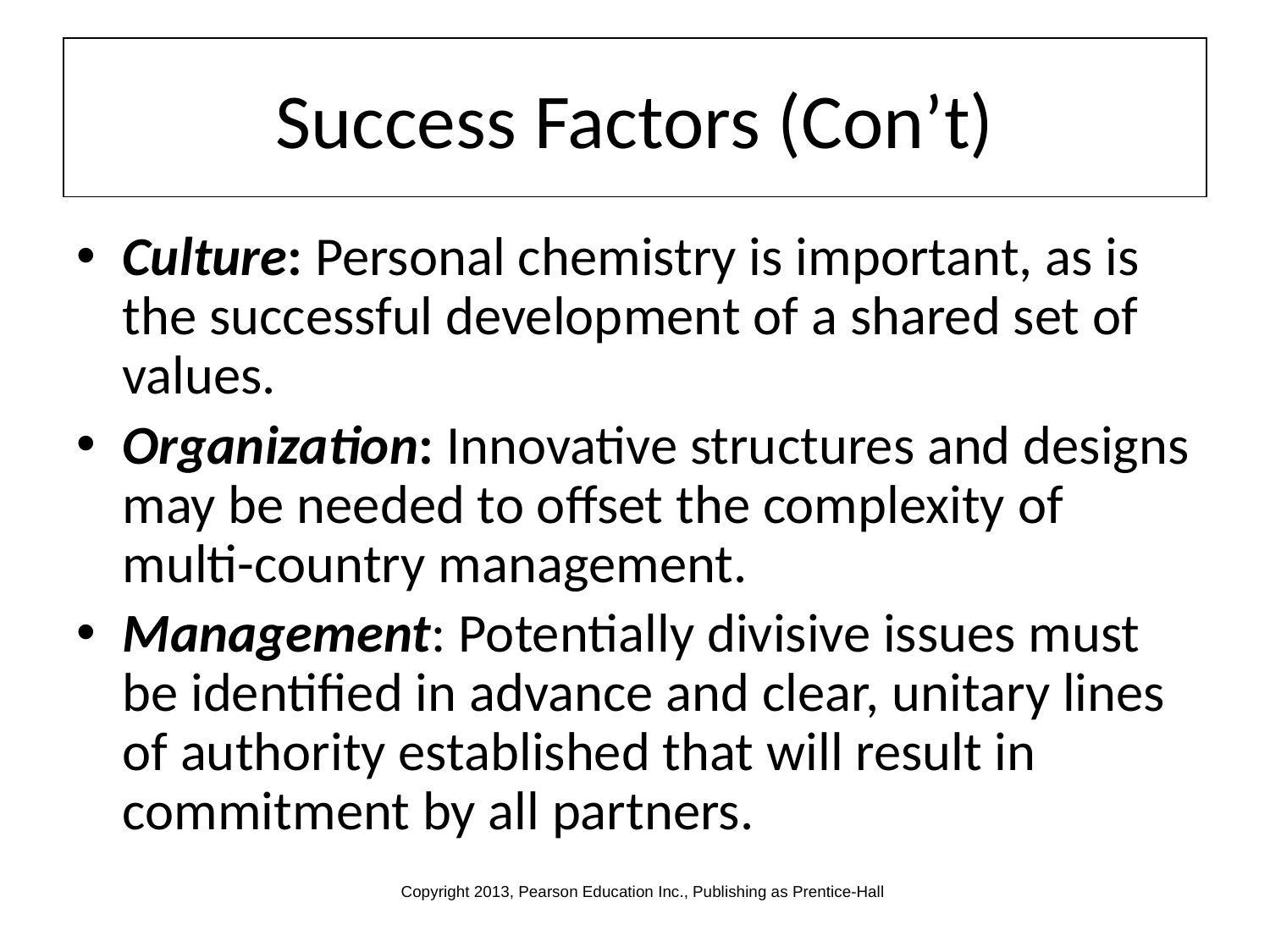

# Success Factors (Con’t)
Culture: Personal chemistry is important, as is the successful development of a shared set of values.
Organization: Innovative structures and designs may be needed to offset the complexity of multi-country management.
Management: Potentially divisive issues must be identified in advance and clear, unitary lines of authority established that will result in commitment by all partners.

Copyright 2013, Pearson Education Inc., Publishing as Prentice-Hall